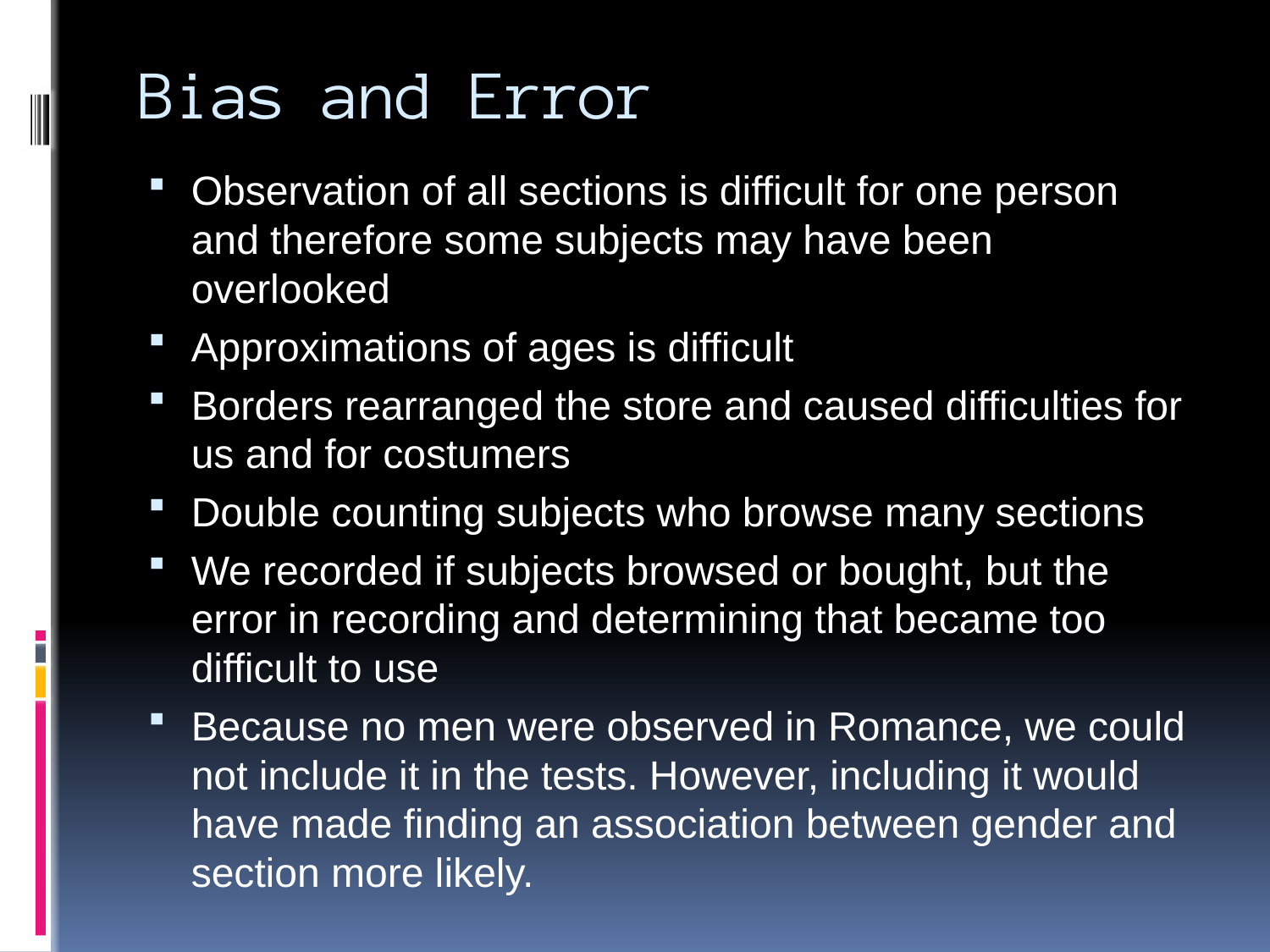

# Bias and Error
Observation of all sections is difficult for one person and therefore some subjects may have been overlooked
Approximations of ages is difficult
Borders rearranged the store and caused difficulties for us and for costumers
Double counting subjects who browse many sections
We recorded if subjects browsed or bought, but the error in recording and determining that became too difficult to use
Because no men were observed in Romance, we could not include it in the tests. However, including it would have made finding an association between gender and section more likely.